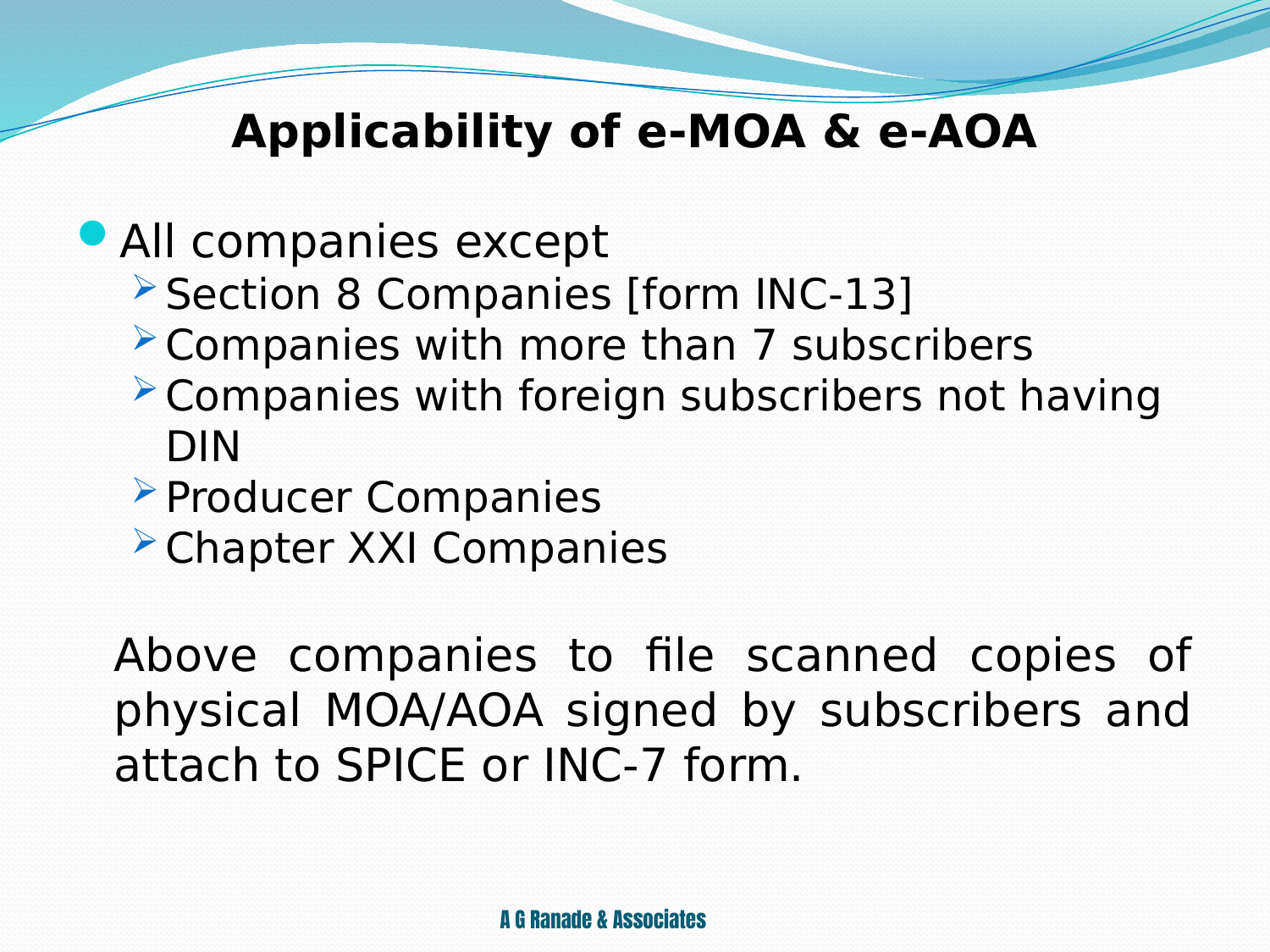

Applicability of e-MOA & e-AOA

All companies except
Section 8 Companies [form INC-13]
Companies with more than 7 subscribers
Companies with foreign subscribers not having DIN
Producer Companies
Chapter XXI Companies

	Above companies to file scanned copies of physical MOA/AOA signed by subscribers and attach to SPICE or INC-7 form.

A G Ranade & Associates